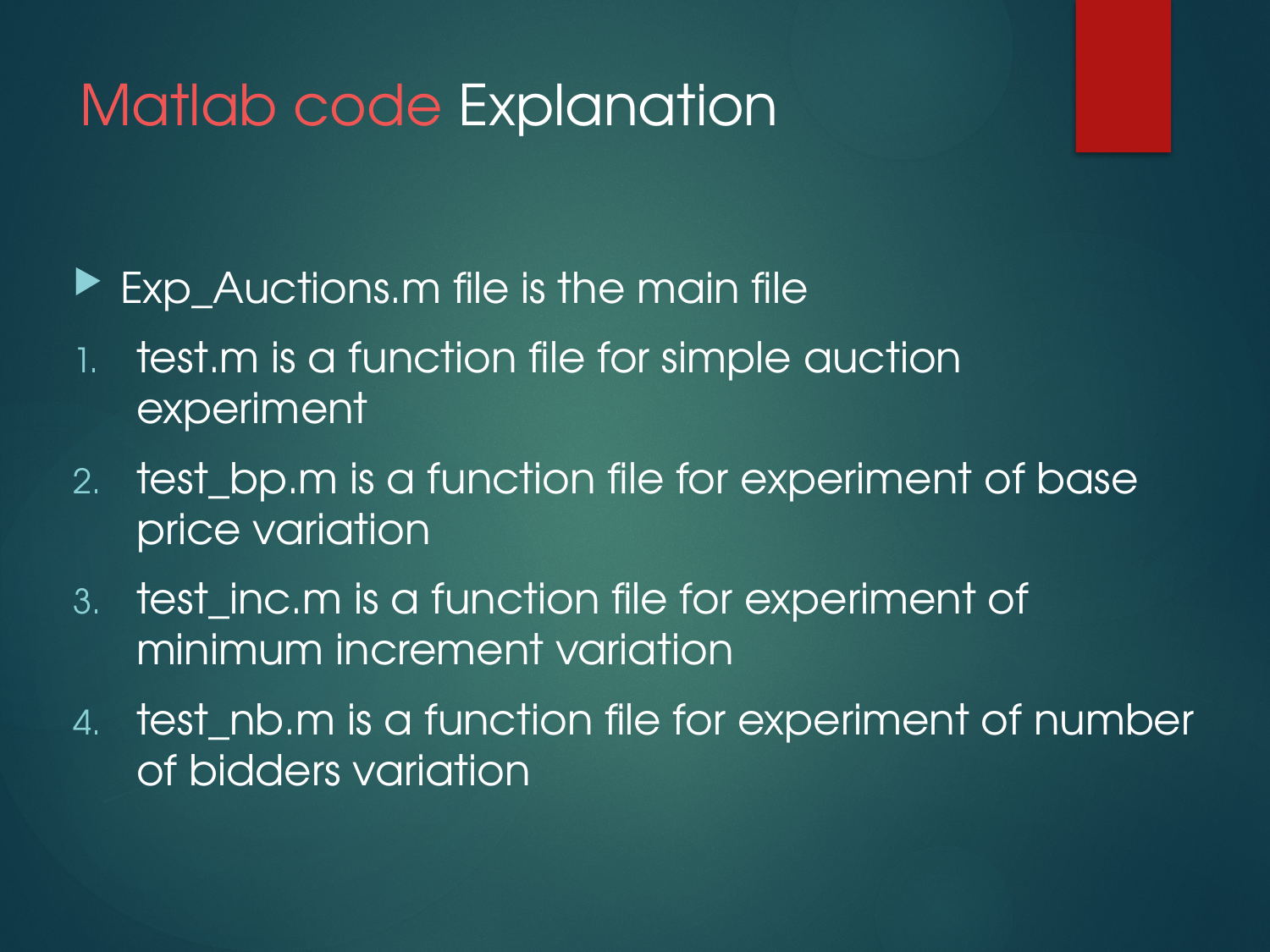

# Matlab code Explanation
Exp_Auctions.m file is the main file
test.m is a function file for simple auction experiment
test_bp.m is a function file for experiment of base price variation
test_inc.m is a function file for experiment of minimum increment variation
test_nb.m is a function file for experiment of number of bidders variation